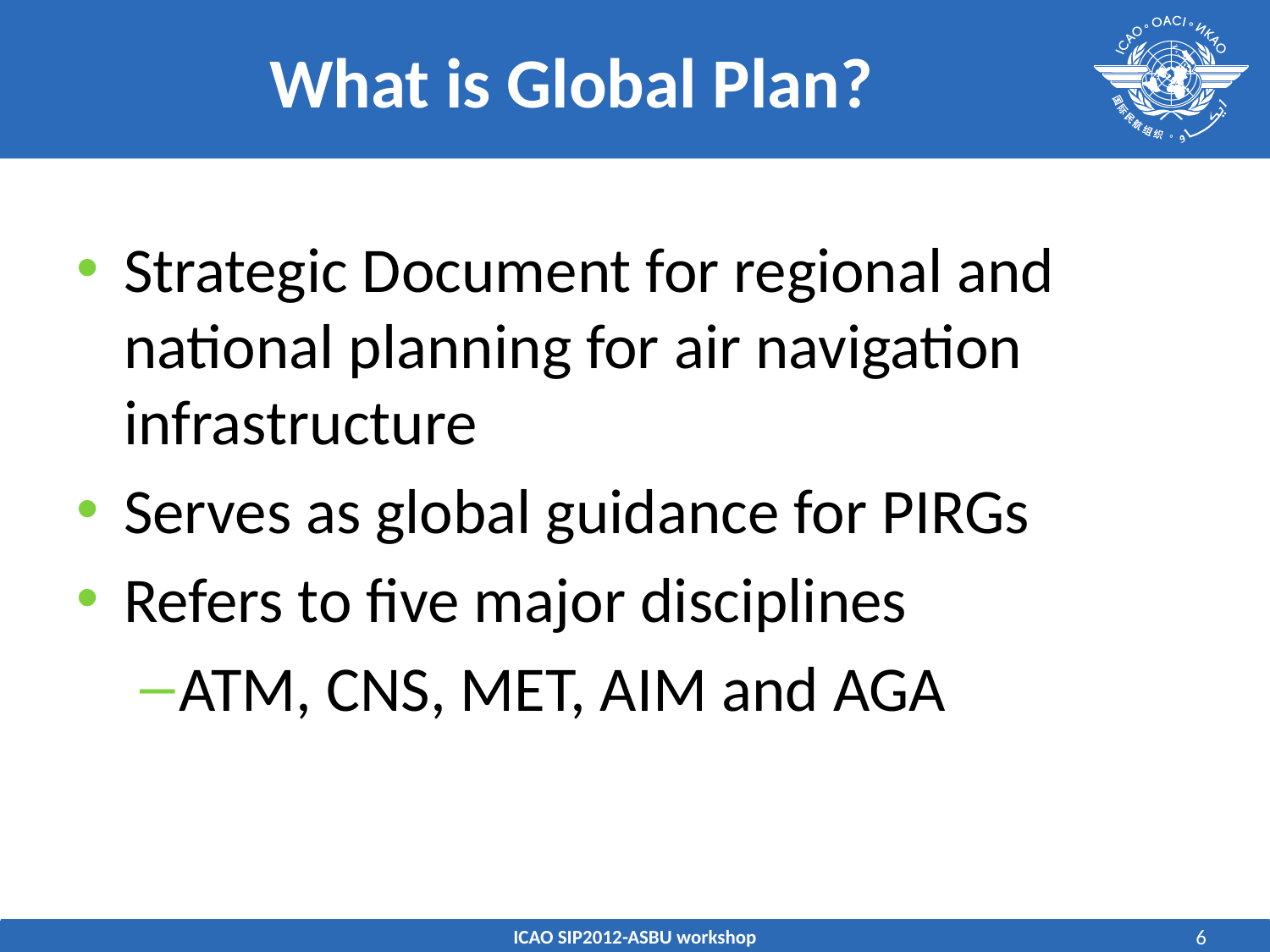

# What is Global Plan?
Strategic Document for regional and national planning for air navigation infrastructure
Serves as global guidance for PIRGs
Refers to five major disciplines
ATM, CNS, MET, AIM and AGA

ICAO SIP2012-ASBU workshop
6